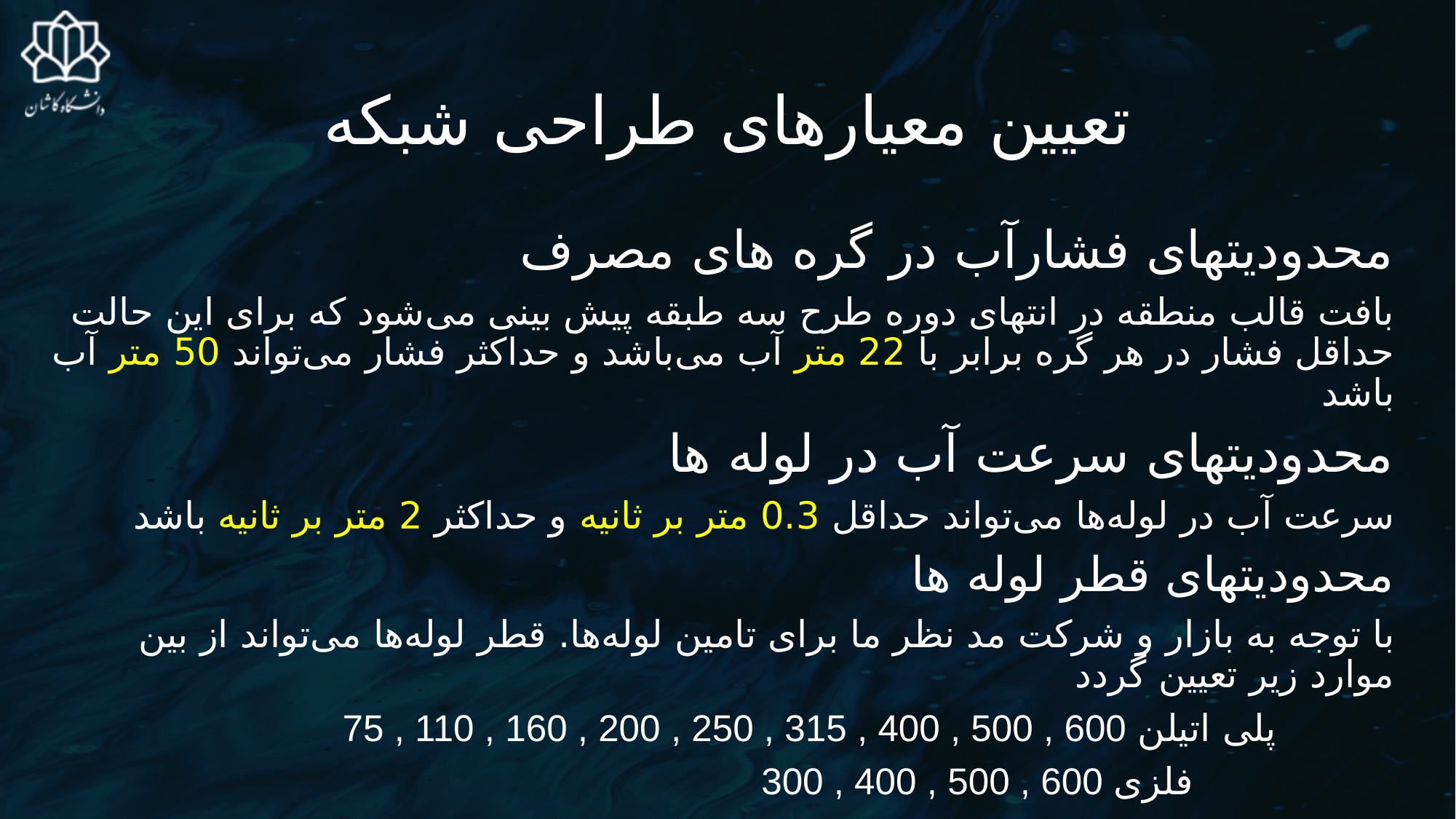

# تعیین معیارهای طراحی شبکه
محدودیتهای فشارآب در گره های مصرف
بافت قالب منطقه در انتهای دوره طرح سه طبقه پیش بینی می‌شود که برای این حالت حداقل فشار در هر گره برابر با 22 متر آب می‌باشد و حداکثر فشار می‌تواند 50 متر آب باشد
محدودیتهای سرعت آب در لوله ها
 سرعت آب در لوله‌ها می‌تواند حداقل 0.3 متر بر ثانیه و حداکثر 2 متر بر ثانیه باشد
محدودیتهای قطر لوله ها
 با توجه به بازار و شرکت مد نظر ما برای تامین لوله‌ها. قطر لوله‌ها می‌تواند از بین موارد زیر تعیین گردد
75 , 110 , 160 , 200 , 250 , 315 , 400 , 500 , 600 پلی اتیلن
 300 , 400 , 500 , 600 فلزی